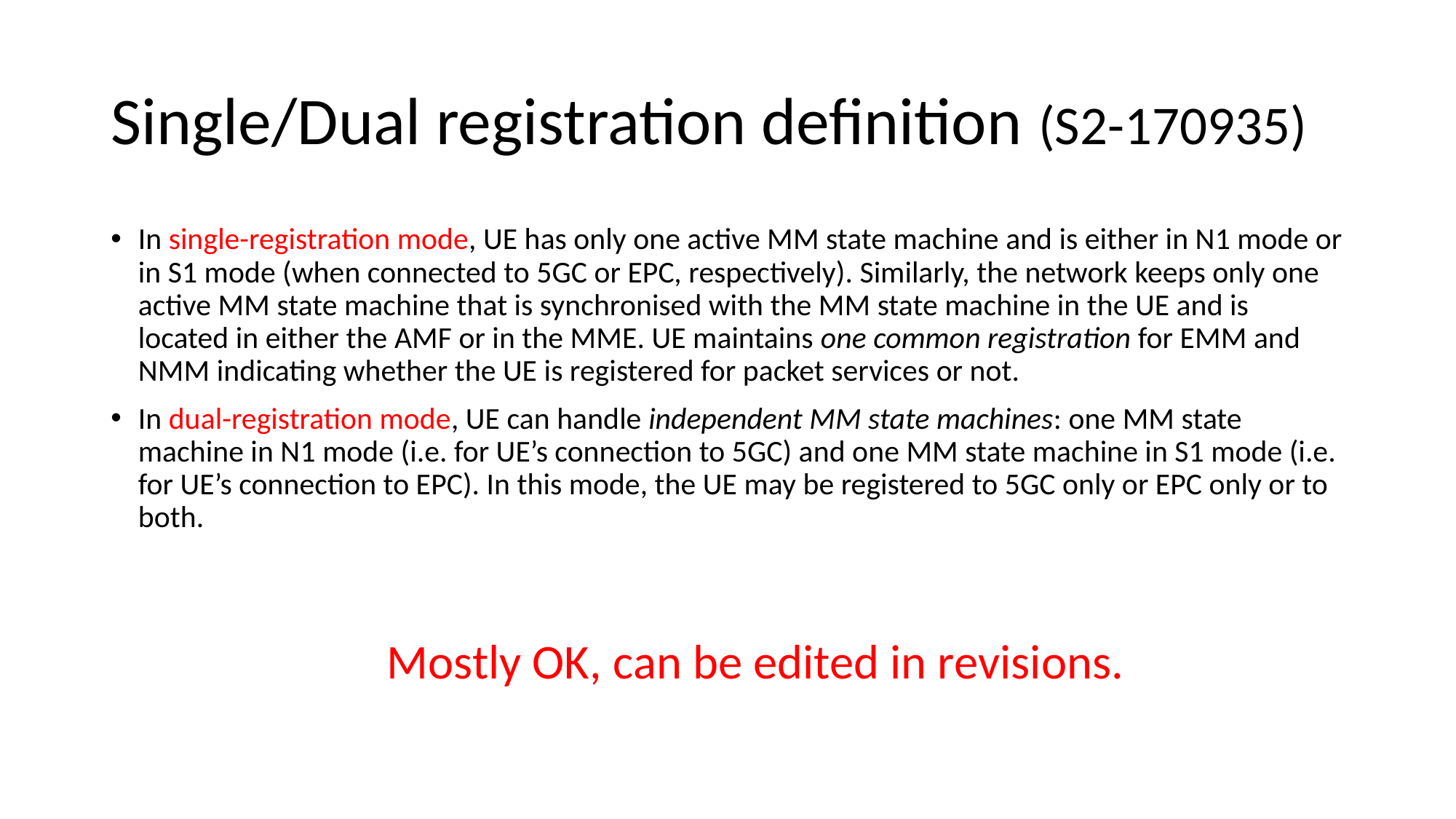

# Single/Dual registration definition (S2-170935)
In single-registration mode, UE has only one active MM state machine and is either in N1 mode or in S1 mode (when connected to 5GC or EPC, respectively). Similarly, the network keeps only one active MM state machine that is synchronised with the MM state machine in the UE and is located in either the AMF or in the MME. UE maintains one common registration for EMM and NMM indicating whether the UE is registered for packet services or not.
In dual-registration mode, UE can handle independent MM state machines: one MM state machine in N1 mode (i.e. for UE’s connection to 5GC) and one MM state machine in S1 mode (i.e. for UE’s connection to EPC). In this mode, the UE may be registered to 5GC only or EPC only or to both.

Mostly OK, can be edited in revisions.